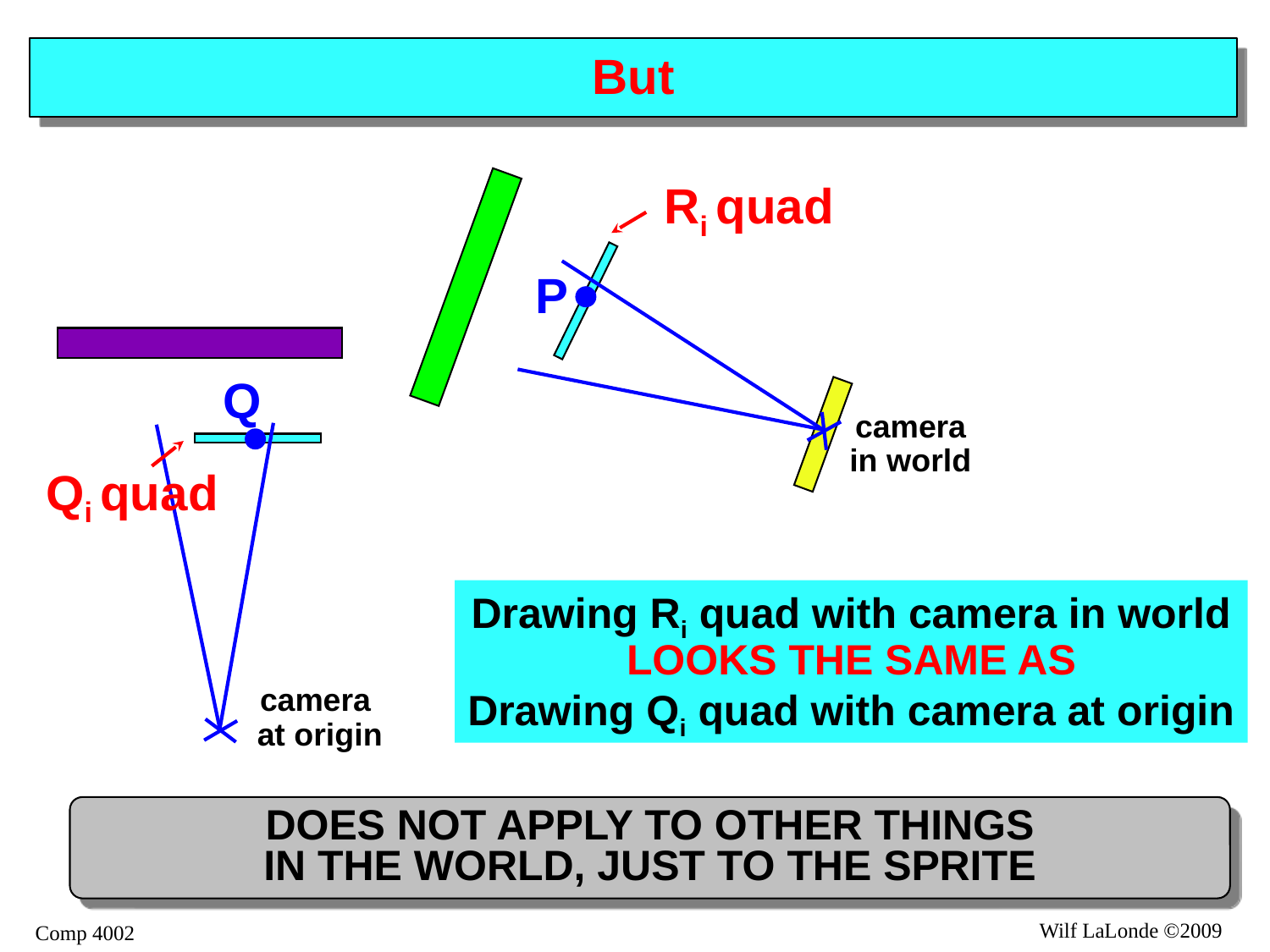

# But

Ri quad

P

Q
camera
in world

Qi quad
Drawing Ri quad with camera in world
LOOKS THE SAME AS
Drawing Qi quad with camera at origin
camera
at origin
DOES NOT APPLY TO OTHER THINGS
IN THE WORLD, JUST TO THE SPRITE